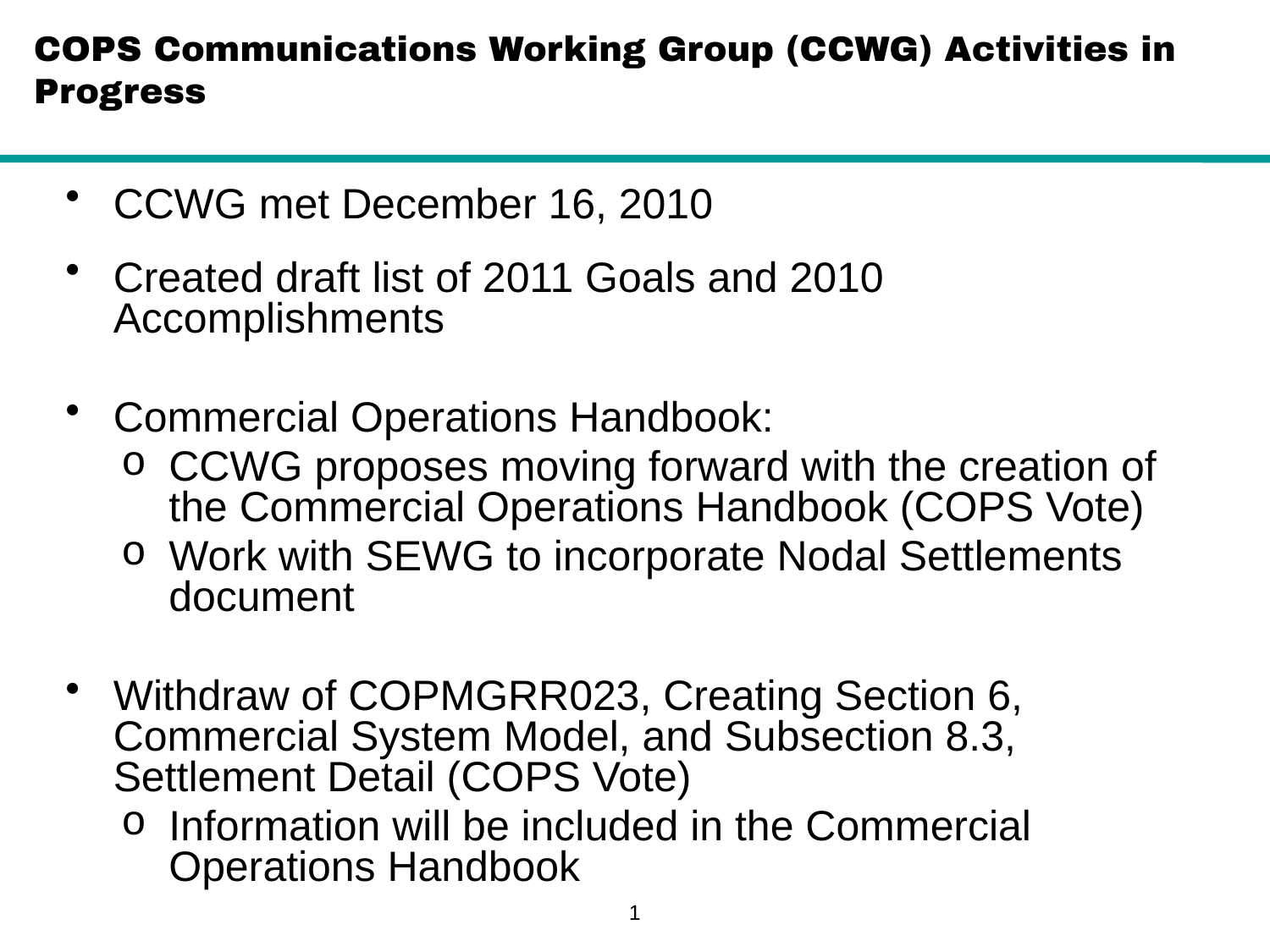

COPS Communications Working Group (CCWG) Activities in Progress
CCWG met December 16, 2010

Created draft list of 2011 Goals and 2010 Accomplishments

Commercial Operations Handbook:
CCWG proposes moving forward with the creation of the Commercial Operations Handbook (COPS Vote)
Work with SEWG to incorporate Nodal Settlements document

Withdraw of COPMGRR023, Creating Section 6, Commercial System Model, and Subsection 8.3, Settlement Detail (COPS Vote)
Information will be included in the Commercial Operations Handbook

1